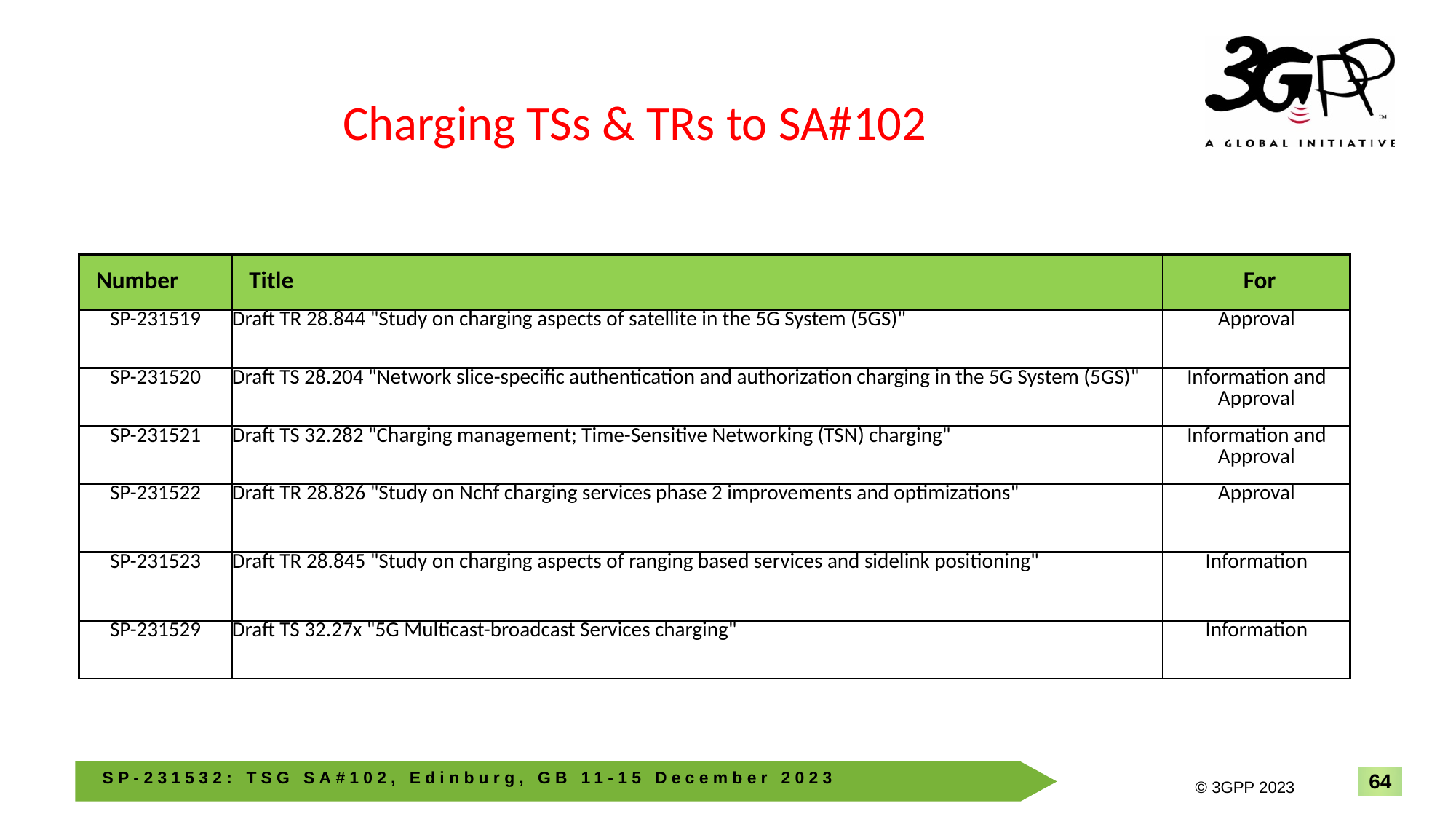

Charging TSs & TRs to SA#102
| Number | Title | For |
| --- | --- | --- |
| SP-231519 | Draft TR 28.844 "Study on charging aspects of satellite in the 5G System (5GS)" | Approval |
| SP-231520 | Draft TS 28.204 "Network slice-specific authentication and authorization charging in the 5G System (5GS)" | Information and Approval |
| SP-231521 | Draft TS 32.282 "Charging management; Time-Sensitive Networking (TSN) charging" | Information and Approval |
| SP-231522 | Draft TR 28.826 "Study on Nchf charging services phase 2 improvements and optimizations" | Approval |
| SP-231523 | Draft TR 28.845 "Study on charging aspects of ranging based services and sidelink positioning" | Information |
| SP-231529 | Draft TS 32.27x "5G Multicast-broadcast Services charging" | Information |